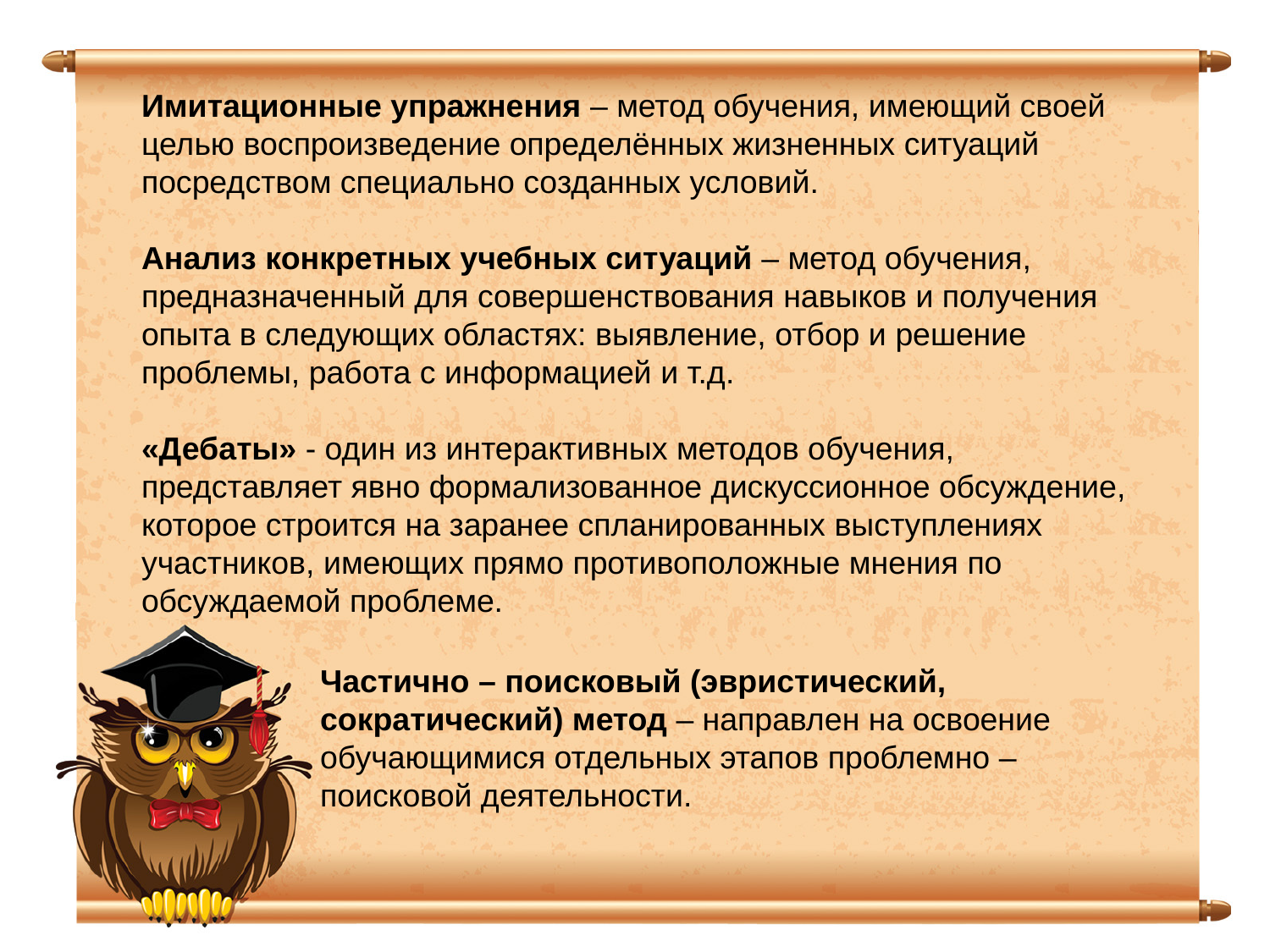

Имитационные упражнения – метод обучения, имеющий своей целью воспроизведение определённых жизненных ситуаций посредством специально созданных условий.

Анализ конкретных учебных ситуаций – метод обучения, предназначенный для совершенствования навыков и получения опыта в следующих областях: выявление, отбор и решение проблемы, работа с информацией и т.д.

«Дебаты» - один из интерактивных методов обучения, представляет явно формализованное дискуссионное обсуждение, которое строится на заранее спланированных выступлениях участников, имеющих прямо противоположные мнения по обсуждаемой проблеме.

Частично – поисковый (эвристический, сократический) метод – направлен на освоение обучающимися отдельных этапов проблемно – поисковой деятельности.